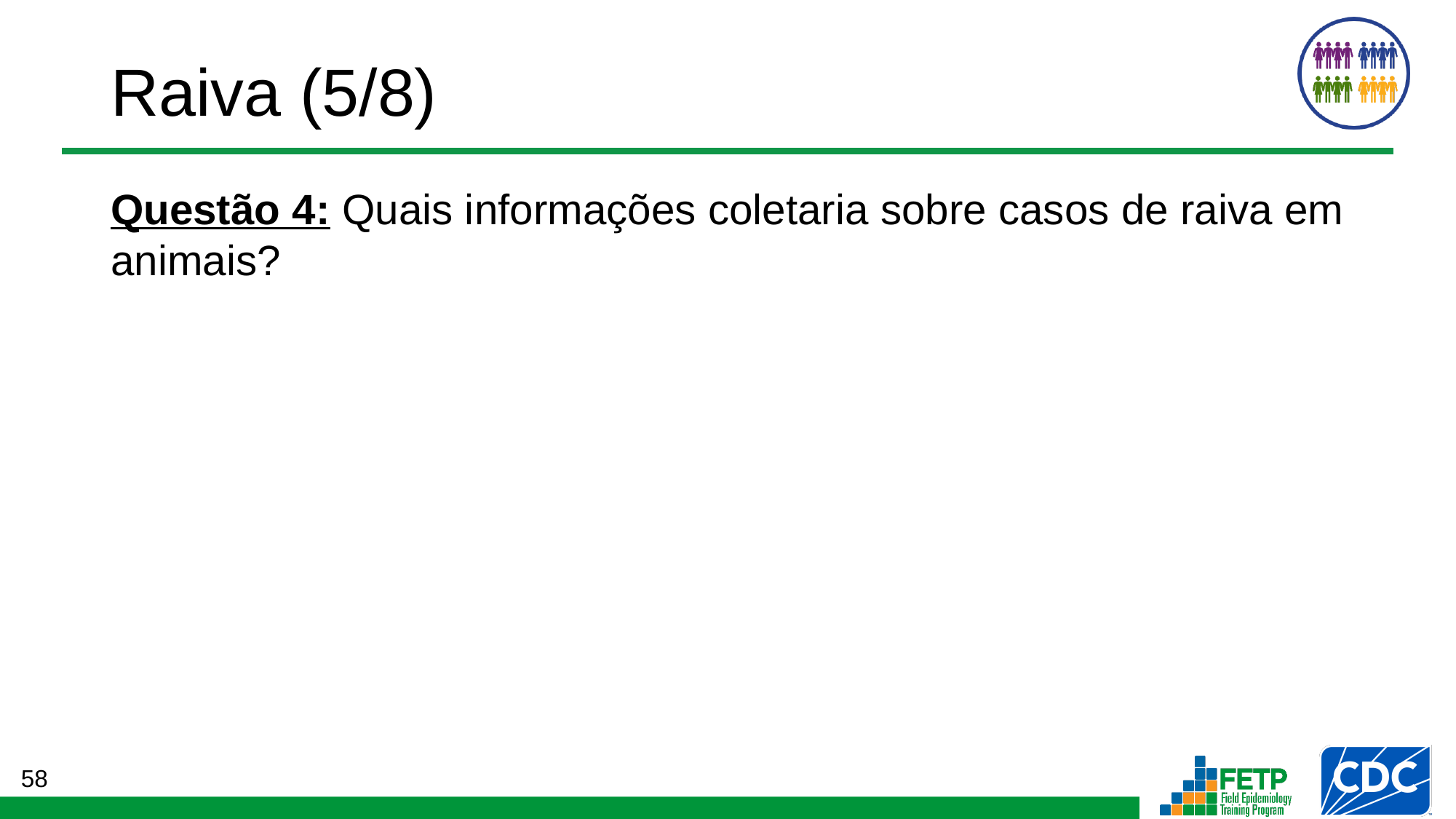

# Raiva (5/8)
Questão 4: Quais informações coletaria sobre casos de raiva em animais?